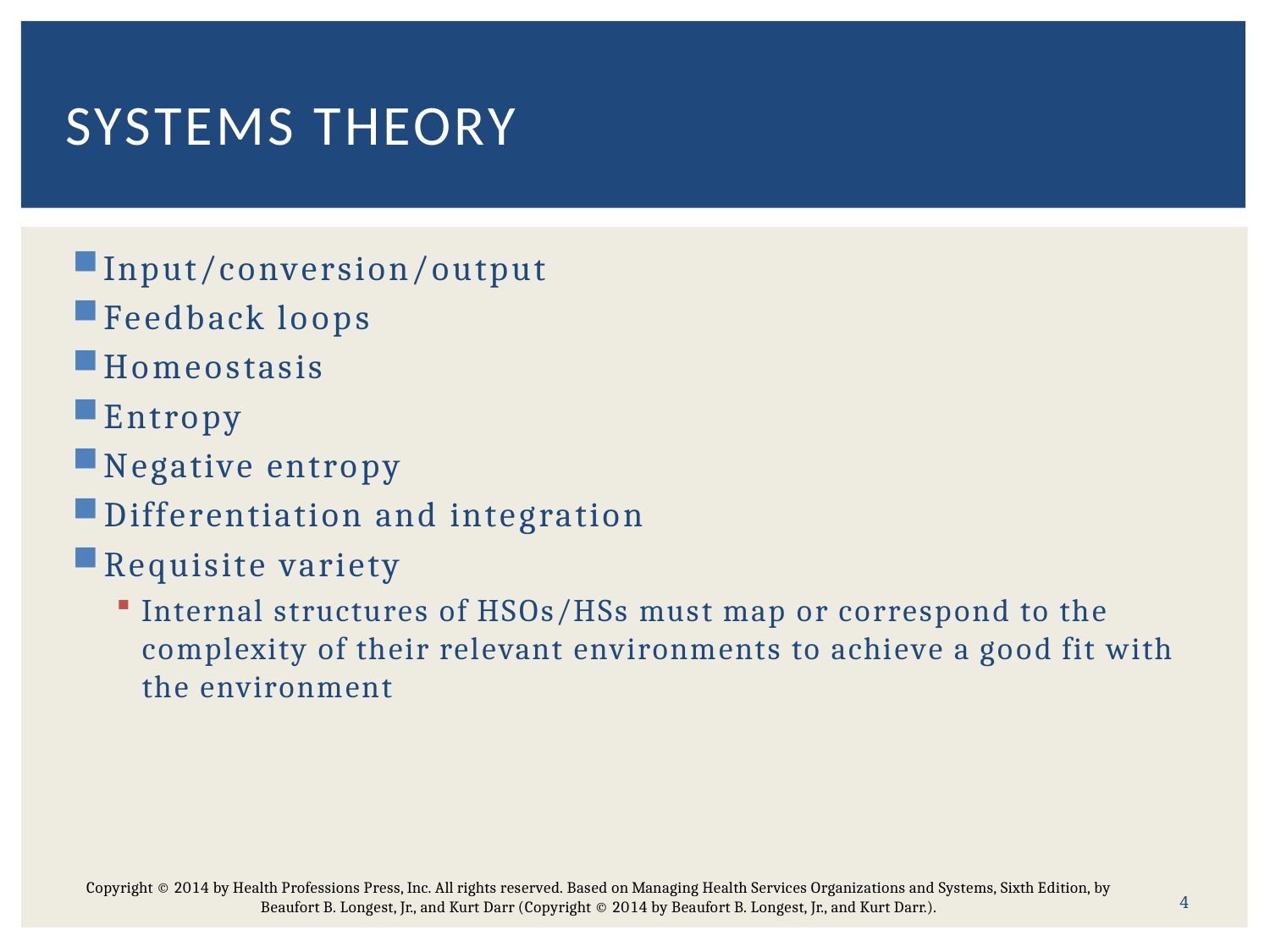

# Systems theory
Input/conversion/output
Feedback loops
Homeostasis
Entropy
Negative entropy
Differentiation and integration
Requisite variety
Internal structures of HSOs/HSs must map or correspond to the complexity of their relevant environments to achieve a good fit with the environment
4